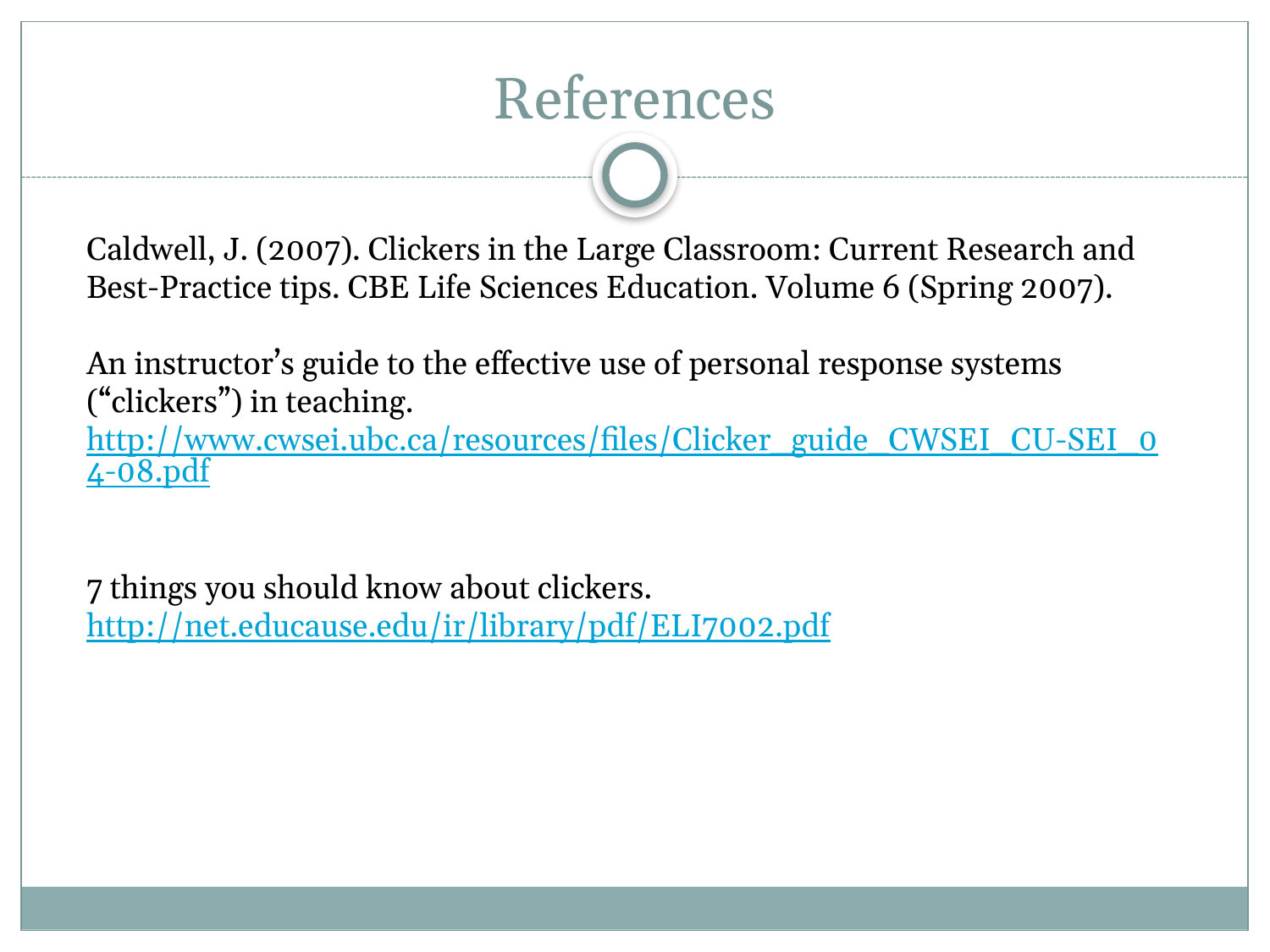

# References
Caldwell, J. (2007). Clickers in the Large Classroom: Current Research and Best-Practice tips. CBE Life Sciences Education. Volume 6 (Spring 2007).

An instructor’s guide to the effective use of personal response systems (“clickers”) in teaching. http://www.cwsei.ubc.ca/resources/files/Clicker_guide_CWSEI_CU-SEI_04-08.pdf

7 things you should know about clickers. http://net.educause.edu/ir/library/pdf/ELI7002.pdf